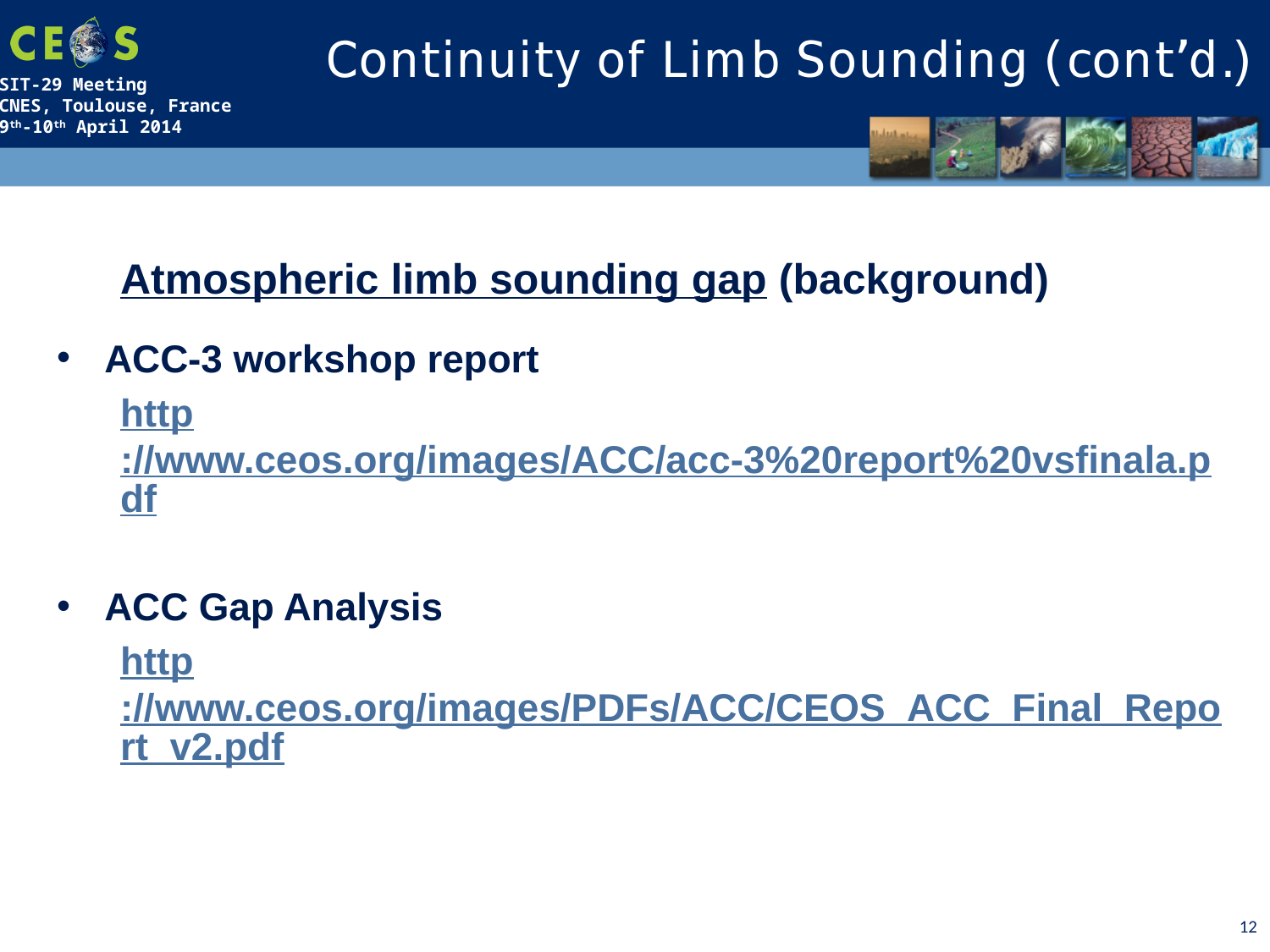

Continuity of Limb Sounding (cont’d.)

Atmospheric limb sounding gap (background)

ACC-3 workshop report
http://www.ceos.org/images/ACC/acc-3%20report%20vsfinala.pdf

ACC Gap Analysis
http://www.ceos.org/images/PDFs/ACC/CEOS_ACC_Final_Report_v2.pdf
12